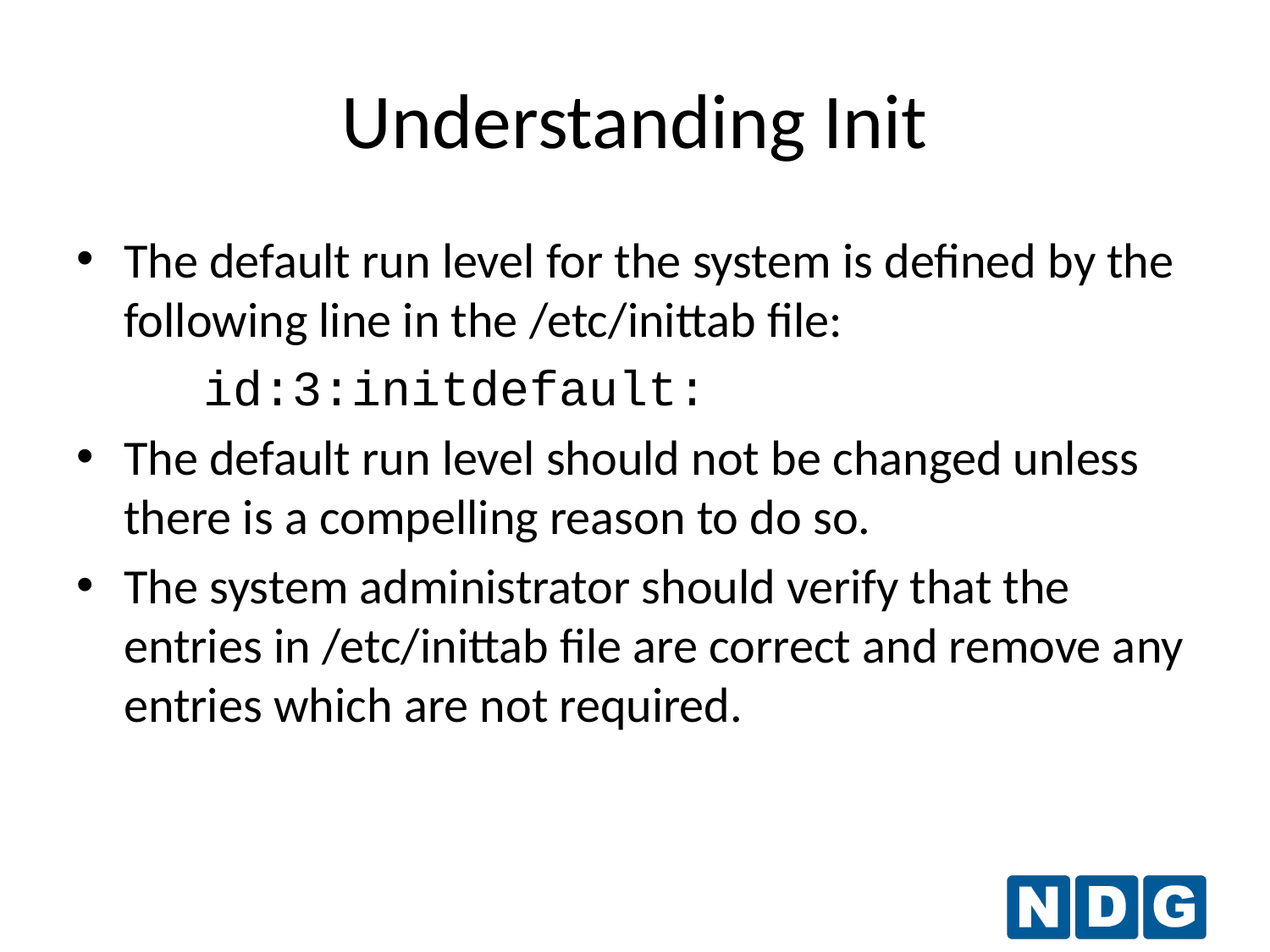

# Understanding Init
The default run level for the system is defined by the following line in the /etc/inittab file:
	id:3:initdefault:
The default run level should not be changed unless there is a compelling reason to do so.
The system administrator should verify that the entries in /etc/inittab file are correct and remove any entries which are not required.